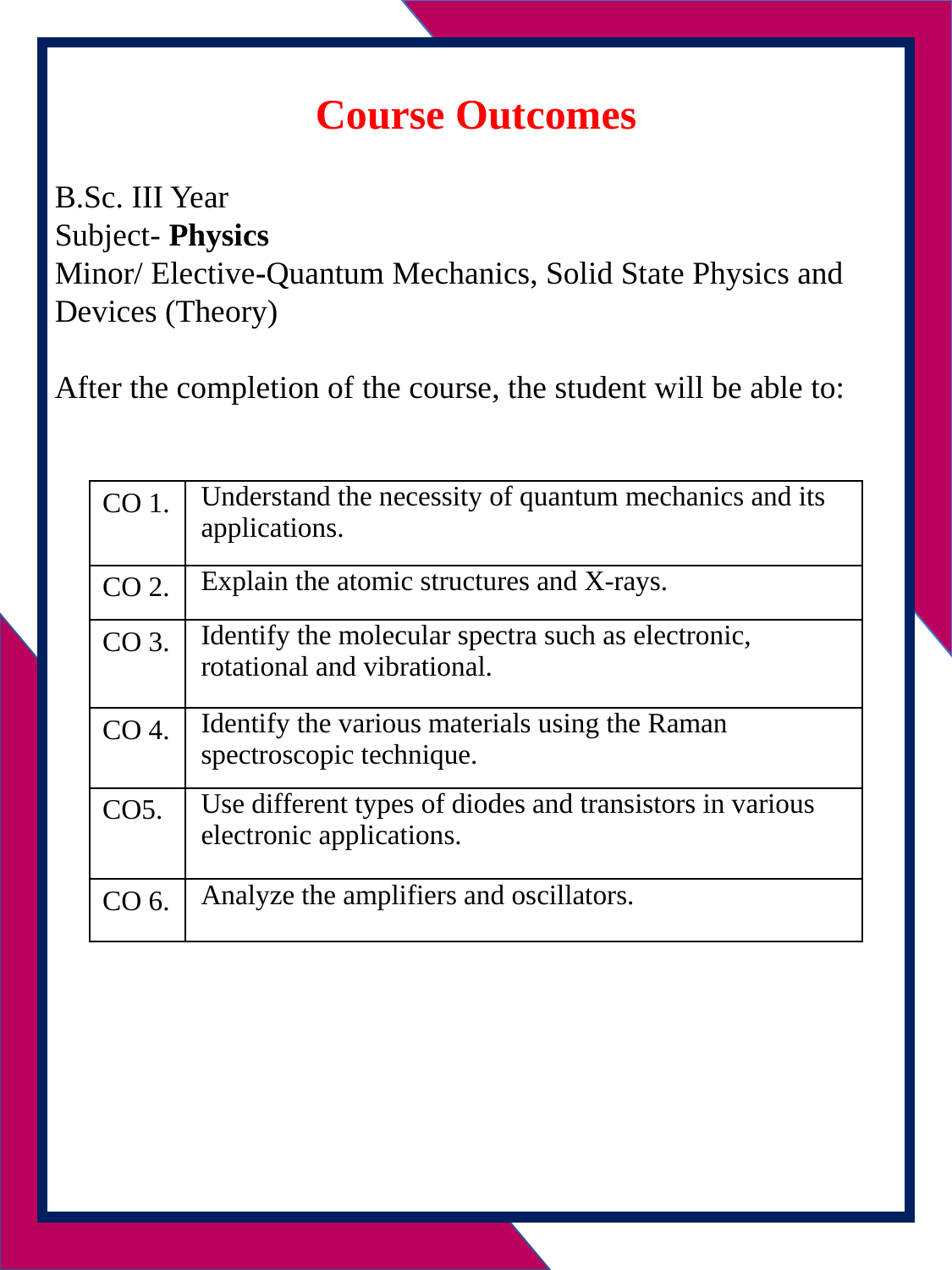

Course Outcomes

B.Sc. III Year
Subject- Physics
Minor/ Elective-Quantum Mechanics, Solid State Physics and Devices (Theory)

After the completion of the course, the student will be able to:

| CO 1. | Understand the necessity of quantum mechanics and its applications. |
| --- | --- |
| CO 2. | Explain the atomic structures and X-rays. |
| CO 3. | Identify the molecular spectra such as electronic, rotational and vibrational. |
| CO 4. | Identify the various materials using the Raman spectroscopic technique. |
| CO5. | Use different types of diodes and transistors in various electronic applications. |
| CO 6. | Analyze the amplifiers and oscillators. |